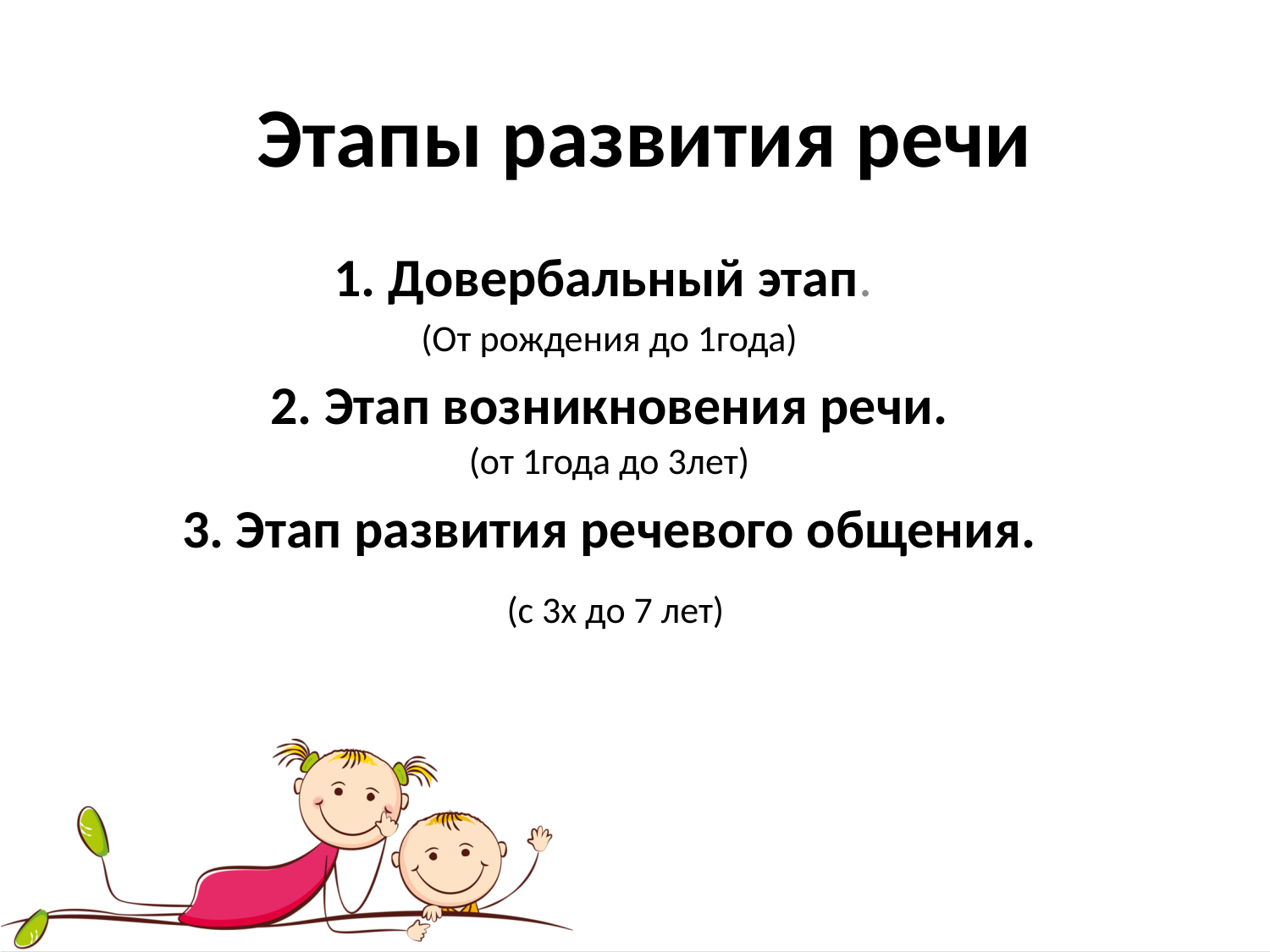

Этапы развития речи
1. Довербальный этап.
(От рождения до 1года)
2. Этап возникновения речи.
(от 1года до 3лет)
3. Этап развития речевого общения.
 (с 3х до 7 лет)